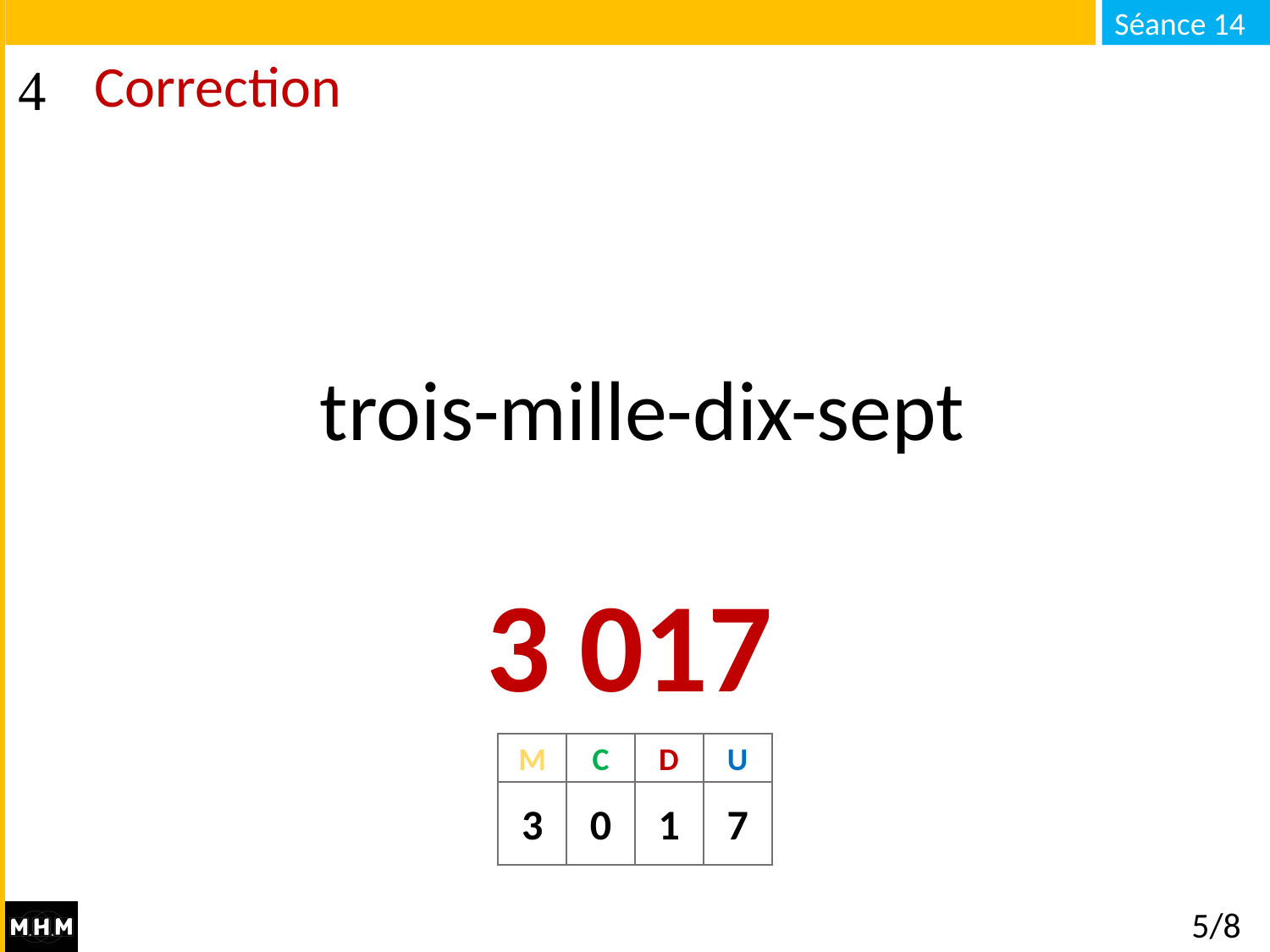

# Correction
trois-mille-dix-sept

3 017
M
C
D
U
3
0
1
7
5/8